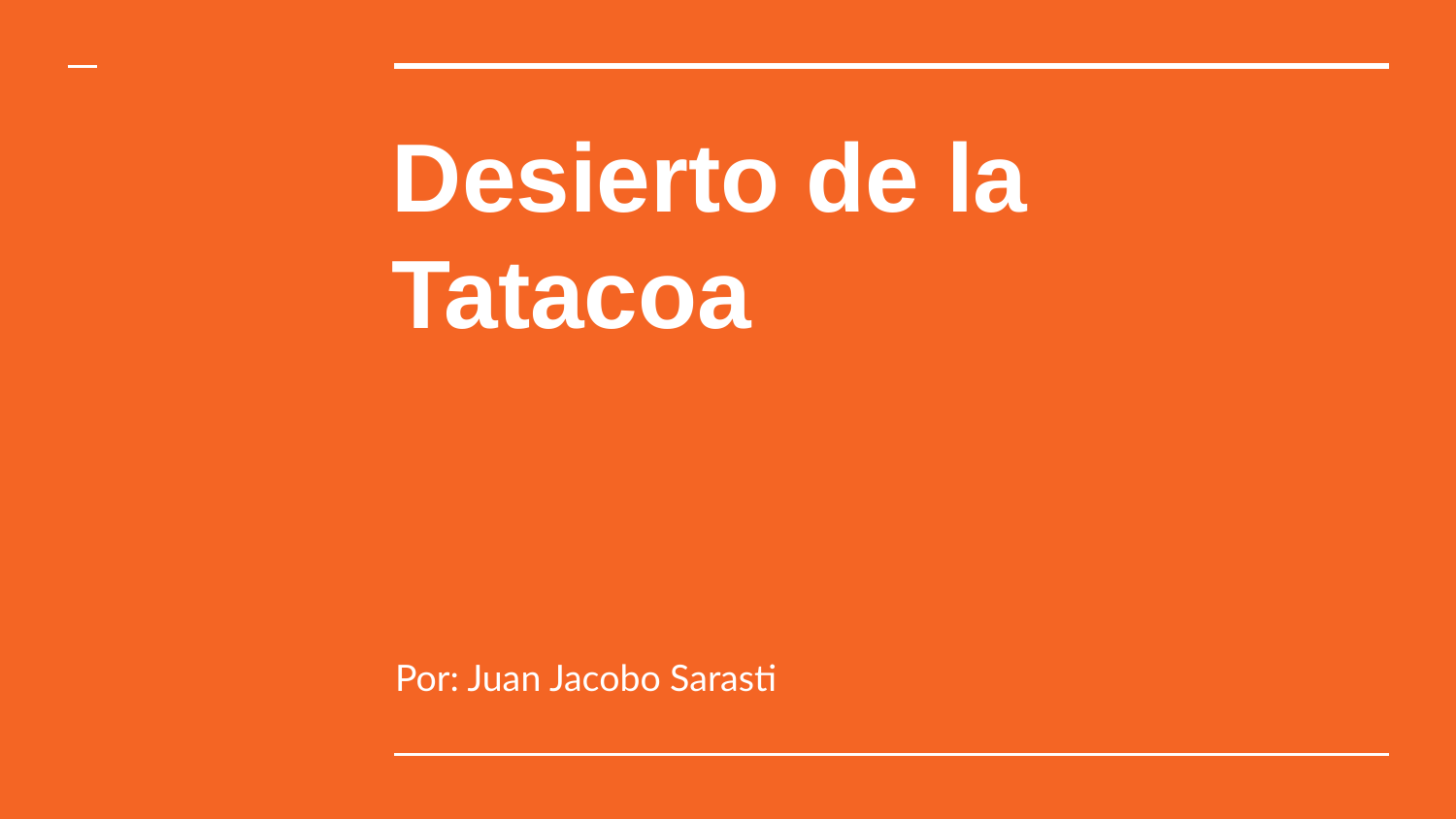

# Desierto de la Tatacoa
Por: Juan Jacobo Sarasti